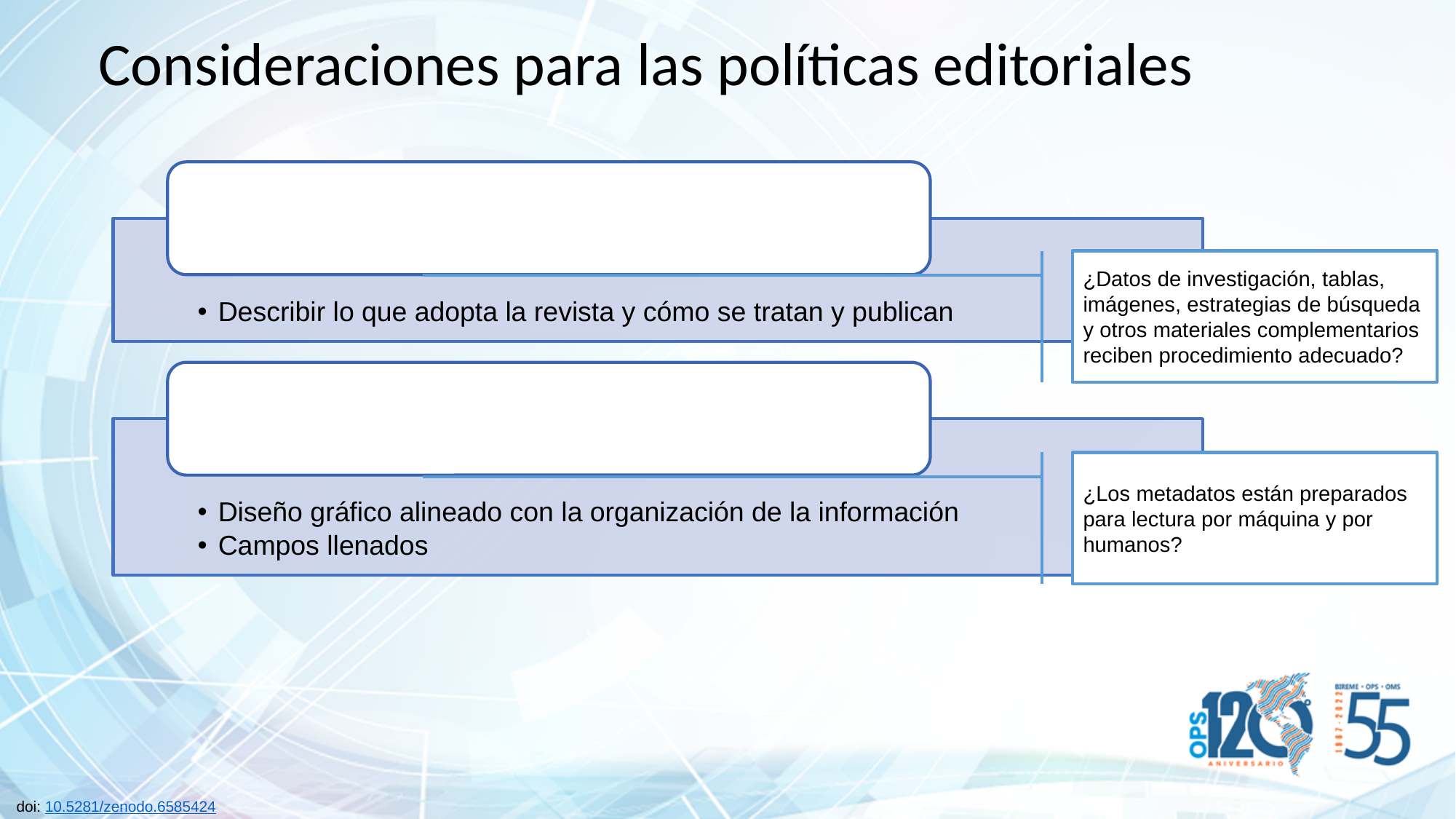

Consideraciones para las políticas editoriales

Política de datos y material complementario

Describir lo que adopta la revista y cómo se tratan y publican

Organización de metadatos

Diseño gráfico alineado con la organización de la información
Campos llenados
¿Datos de investigación, tablas, imágenes, estrategias de búsqueda y otros materiales complementarios reciben procedimiento adecuado?
¿Los metadatos están preparados para lectura por máquina y por humanos?
doi: 10.5281/zenodo.6585424